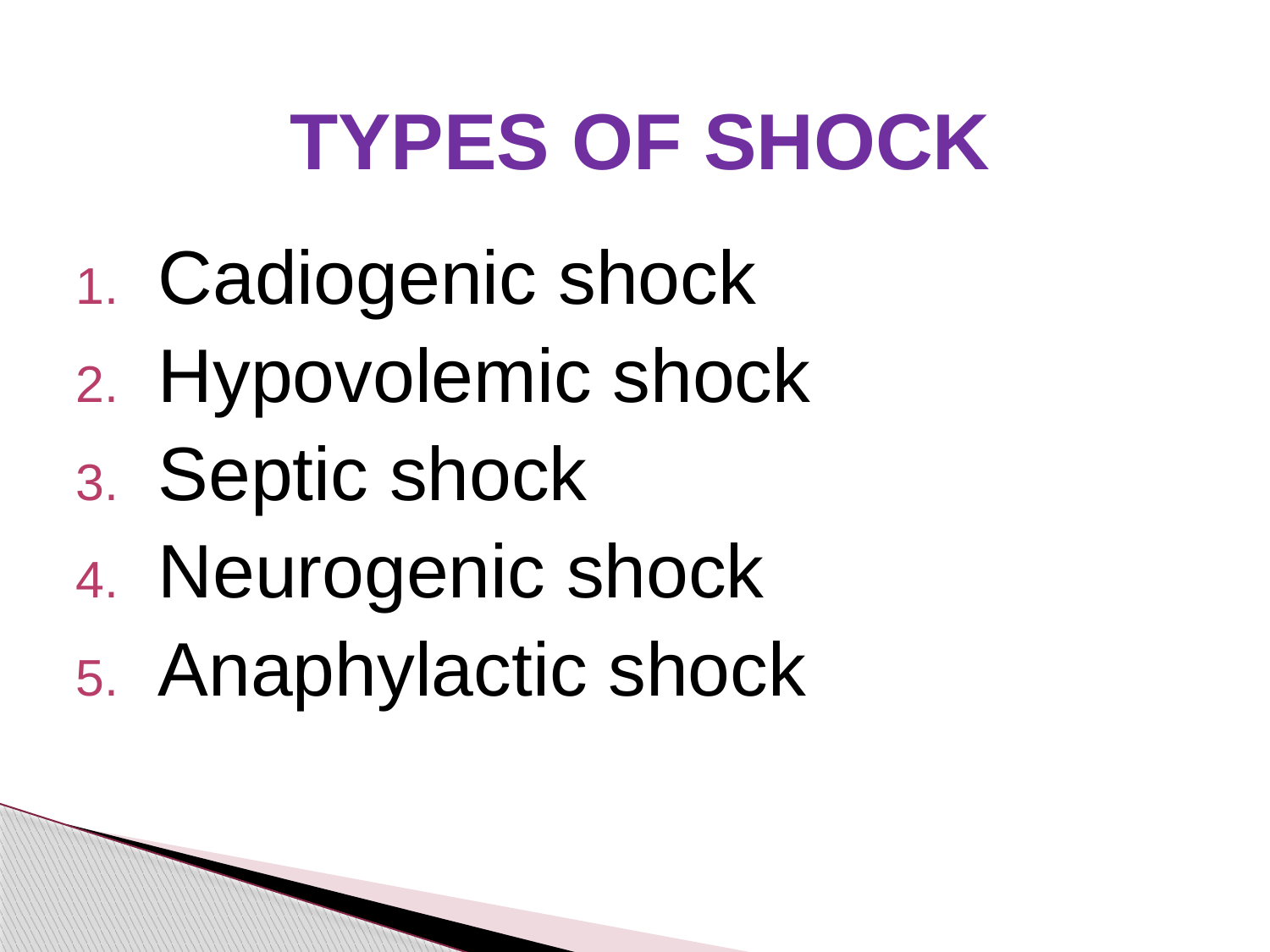

# TYPES OF SHOCK
Cadiogenic shock
Hypovolemic shock
Septic shock
Neurogenic shock
Anaphylactic shock